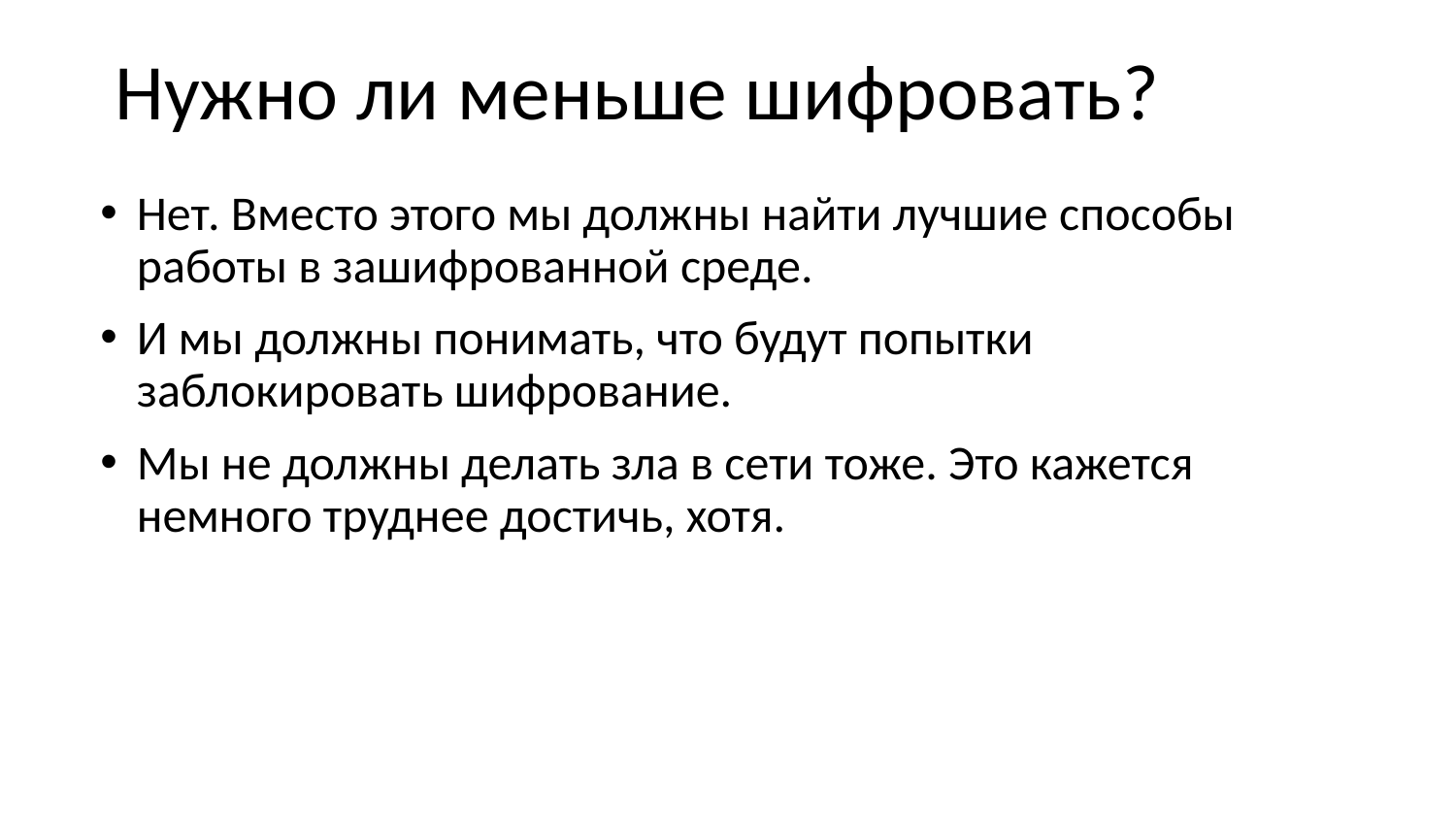

# Нужно ли меньше шифровать?
Нет. Вместо этого мы должны найти лучшие способы работы в зашифрованной среде.
И мы должны понимать, что будут попытки заблокировать шифрование.
Мы не должны делать зла в сети тоже. Это кажется немного труднее достичь, хотя.